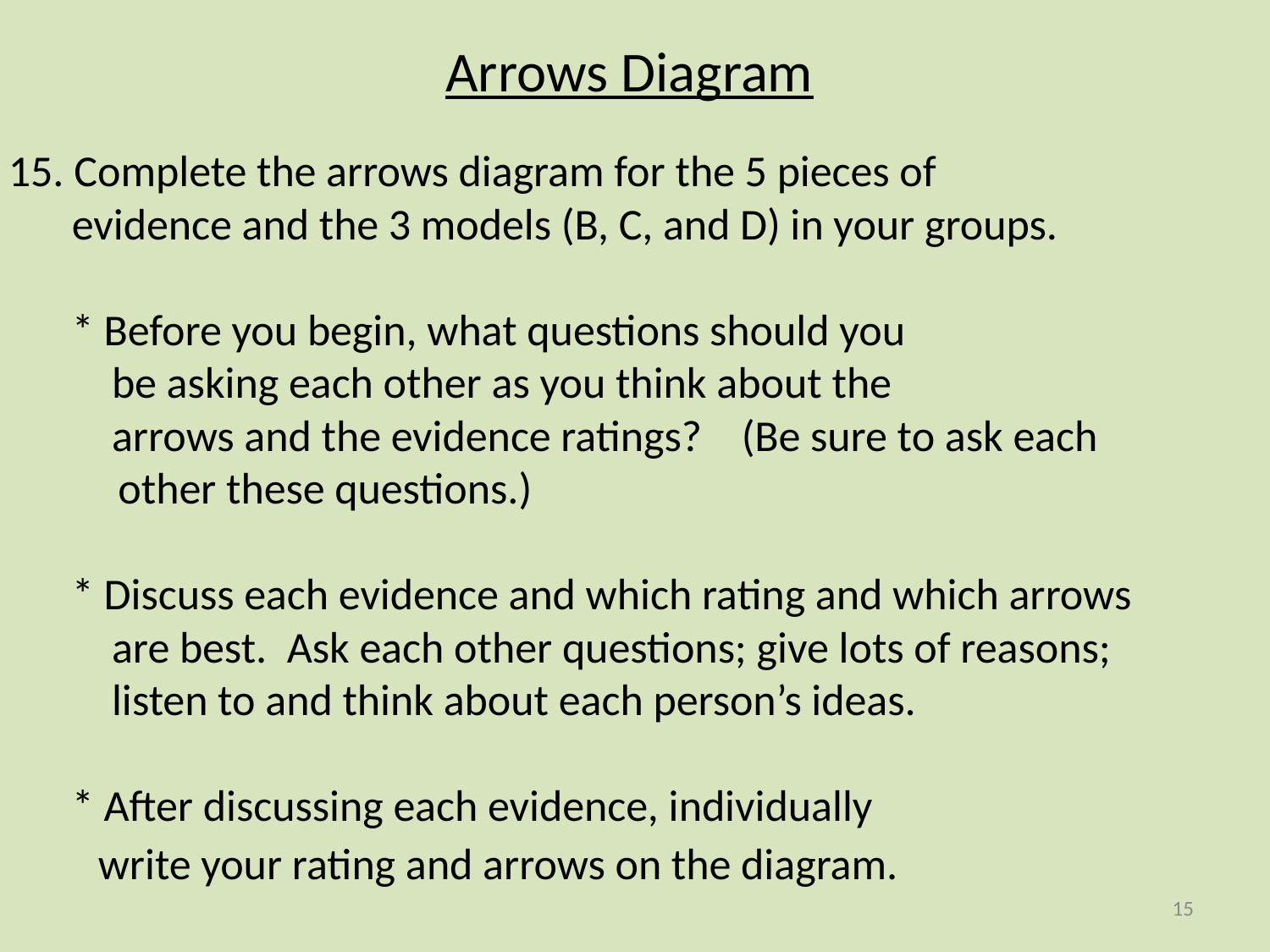

Arrows Diagram
15. Complete the arrows diagram for the 5 pieces of
	evidence and the 3 models (B, C, and D) in your groups.

	* Before you begin, what questions should you
	    be asking each other as you think about the
	    arrows and the evidence ratings?    (Be sure to ask each
           other these questions.)

	* Discuss each evidence and which rating and which arrows
	    are best.  Ask each other questions; give lots of reasons;
	    listen to and think about each person’s ideas.

	* After discussing each evidence, individually
         write your rating and arrows on the diagram.
15